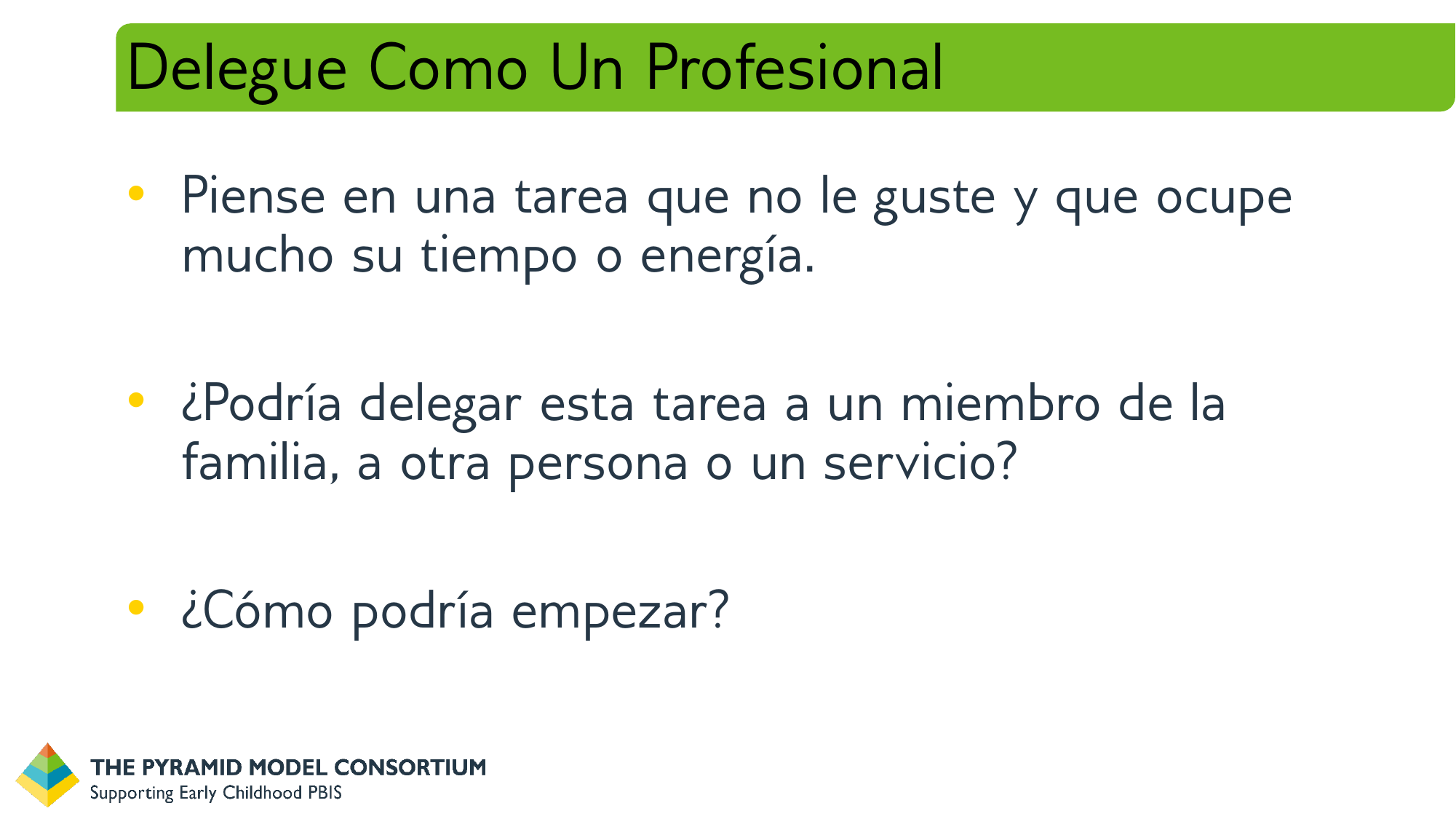

# Delegue Como Un Profesional
Piense en una tarea que no le guste y que ocupe mucho su tiempo o energía.

¿Podría delegar esta tarea a un miembro de la familia, a otra persona o un servicio?

¿Cómo podría empezar?